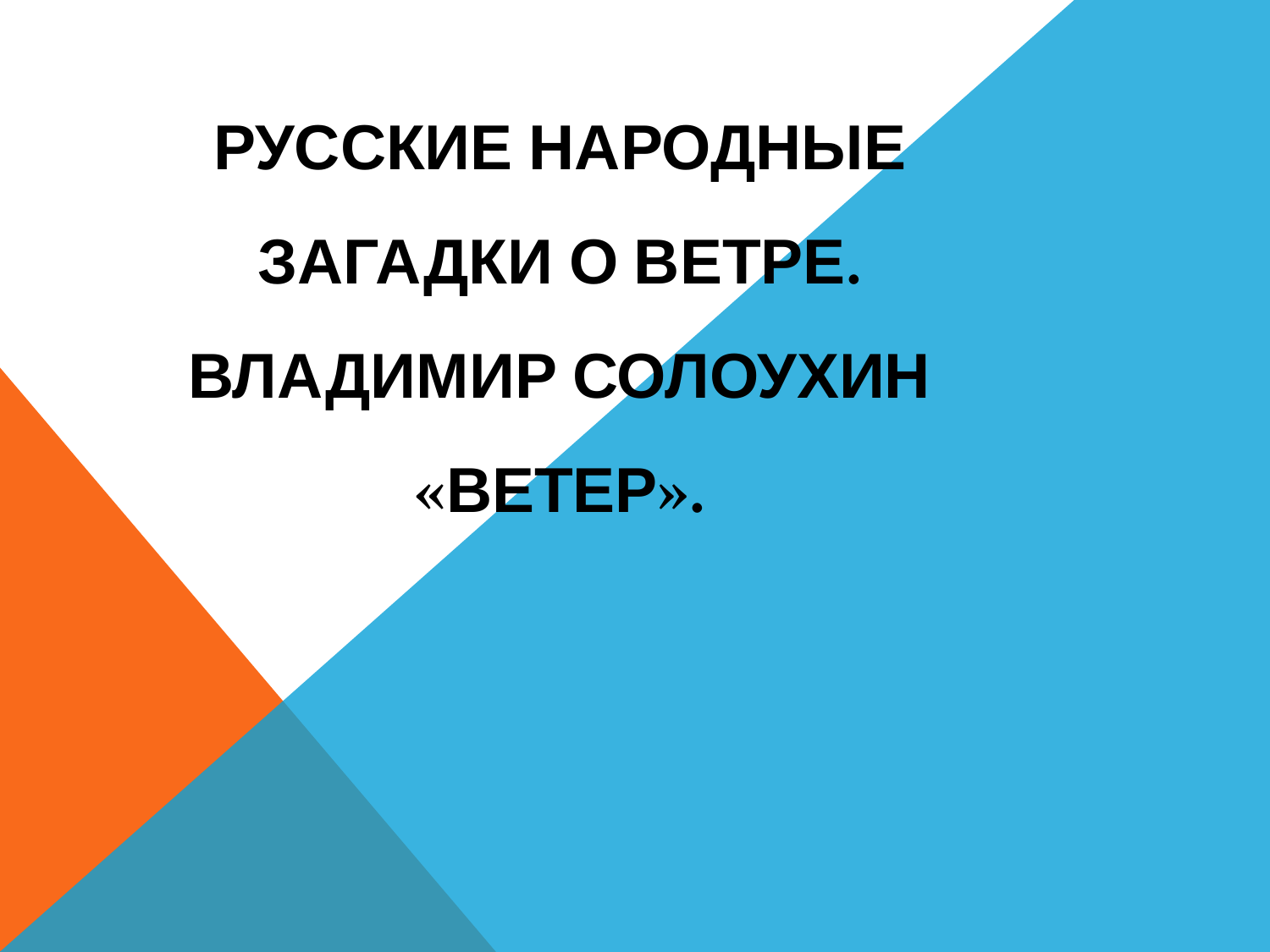

# Русские народные загадки о ветре. Владимир солоухин «ветер».